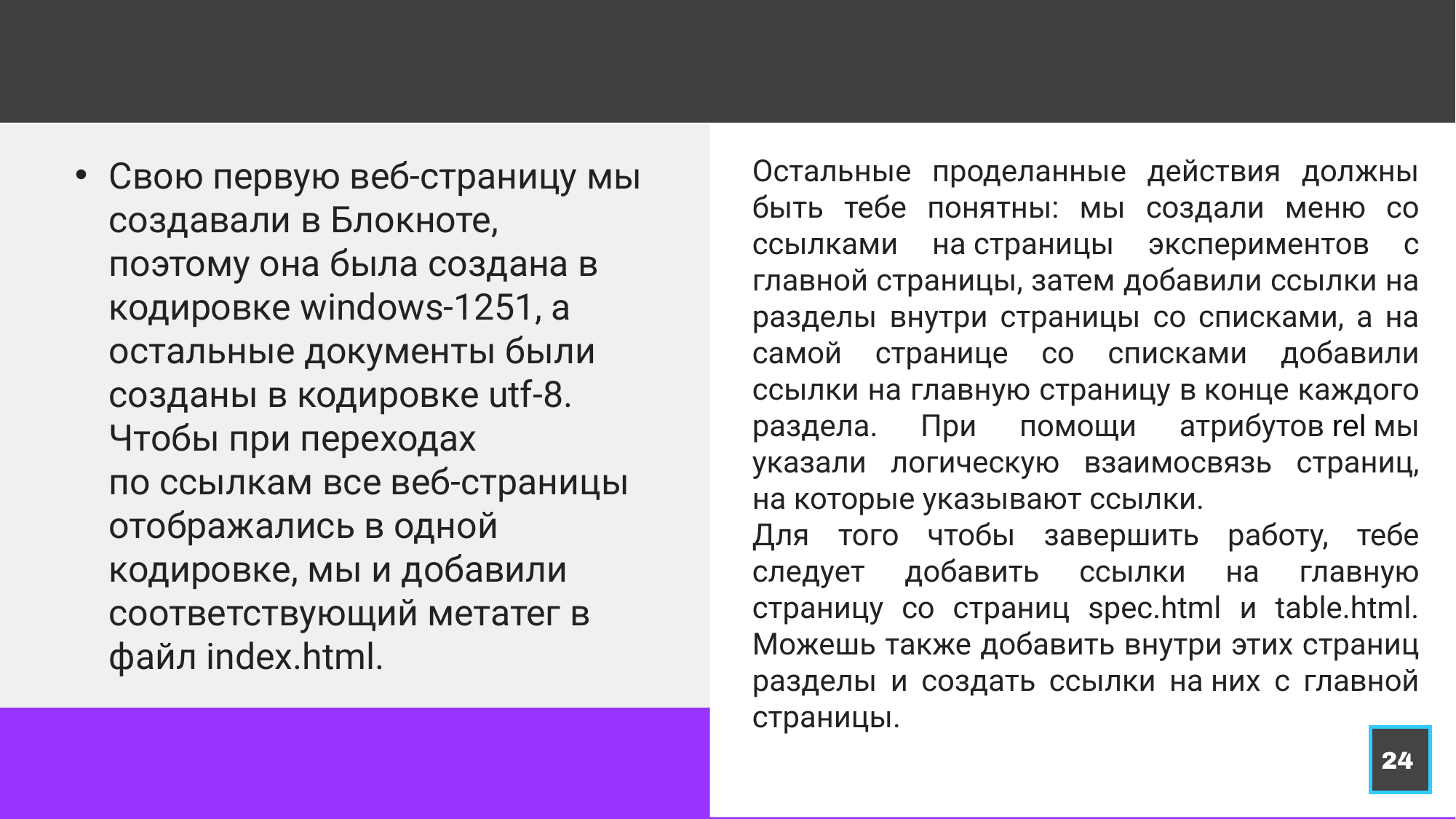

Остальные проделанные действия должны быть тебе понятны: мы создали меню со ссылками на страницы экспериментов с главной страницы, затем добавили ссылки на разделы внутри страницы со списками, а на самой странице со списками добавили ссылки на главную страницу в конце каждого раздела. При помощи атрибутов rel мы указали логическую взаимосвязь страниц, на которые указывают ссылки.
Для того чтобы завершить работу, тебе следует добавить ссылки на главную страницу со страниц spec.html и table.html. Можешь также добавить внутри этих страниц разделы и создать ссылки на них с главной страницы.
Свою первую веб-страницу мы создавали в Блокноте, поэтому она была создана в кодировке windows-1251, а остальные документы были созданы в кодировке utf-8. Чтобы при переходах по ссылкам все веб-страницы отображались в одной кодировке, мы и добавили соответствующий метатег в файл index.html.

24